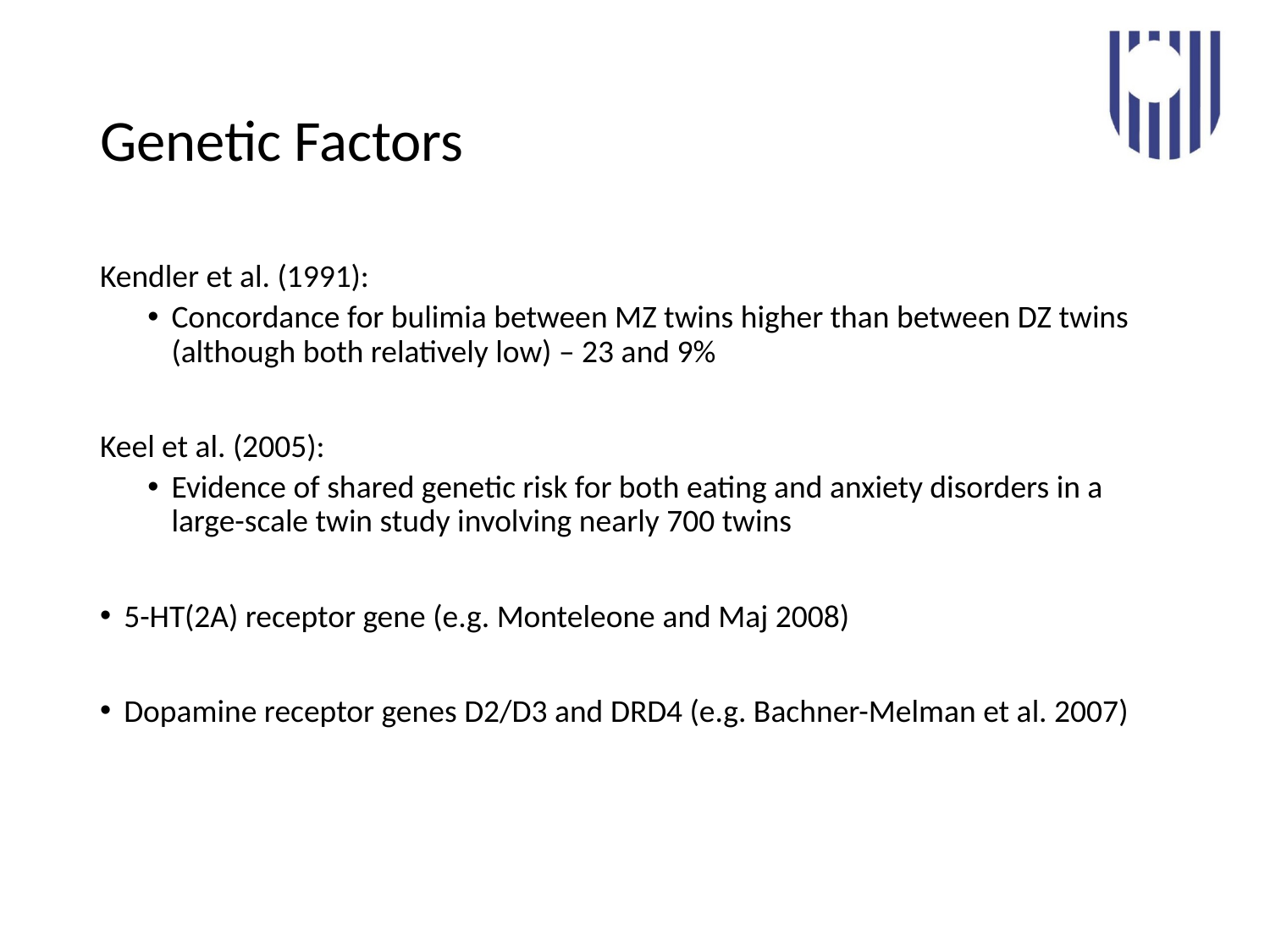

# Genetic Factors
Kendler et al. (1991):
Concordance for bulimia between MZ twins higher than between DZ twins (although both relatively low) – 23 and 9%

Keel et al. (2005):
Evidence of shared genetic risk for both eating and anxiety disorders in a large-scale twin study involving nearly 700 twins

5-HT(2A) receptor gene (e.g. Monteleone and Maj 2008)

Dopamine receptor genes D2/D3 and DRD4 (e.g. Bachner-Melman et al. 2007)